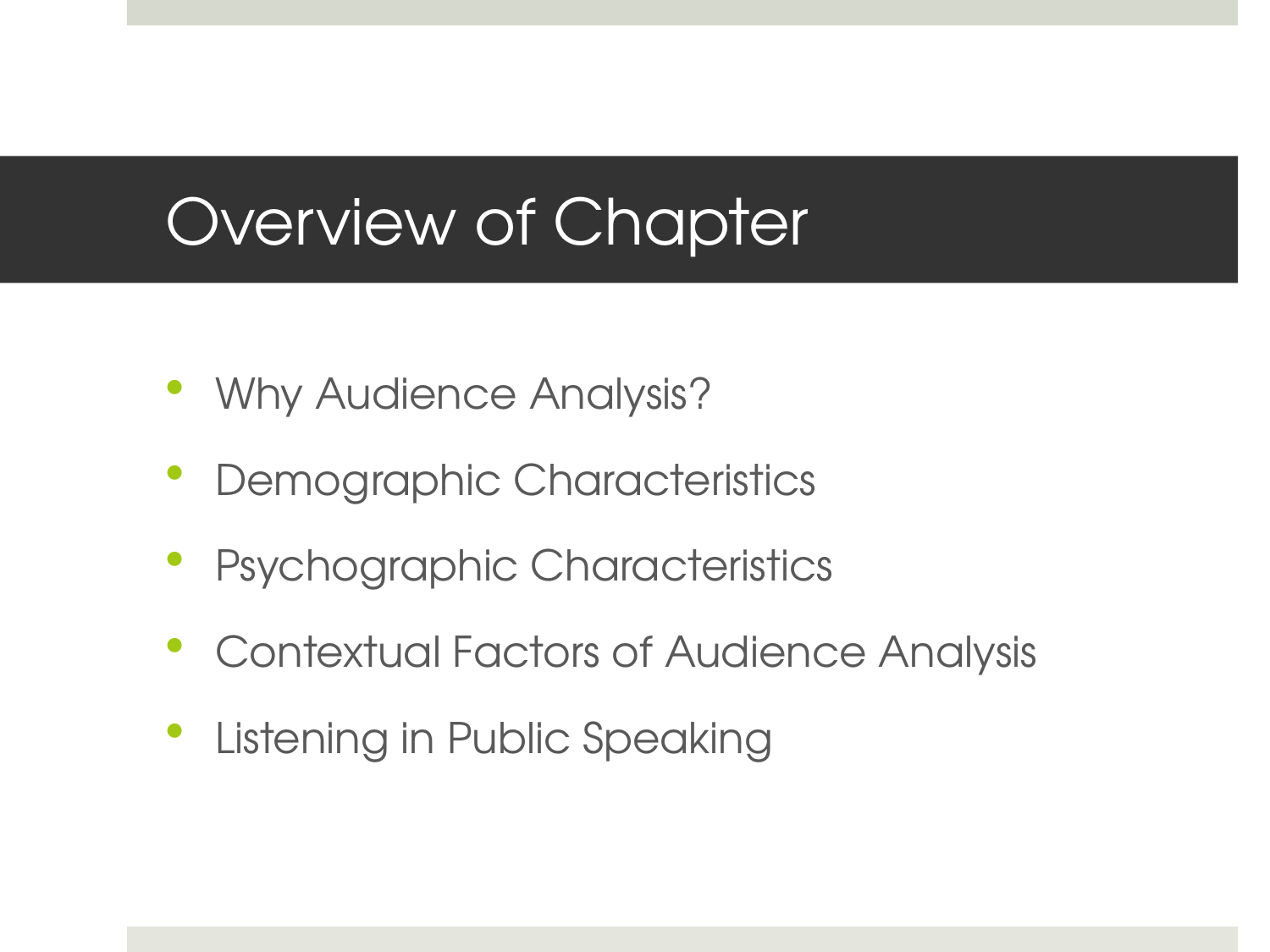

# Overview of Chapter
Why Audience Analysis?
Demographic Characteristics
Psychographic Characteristics
Contextual Factors of Audience Analysis
Listening in Public Speaking